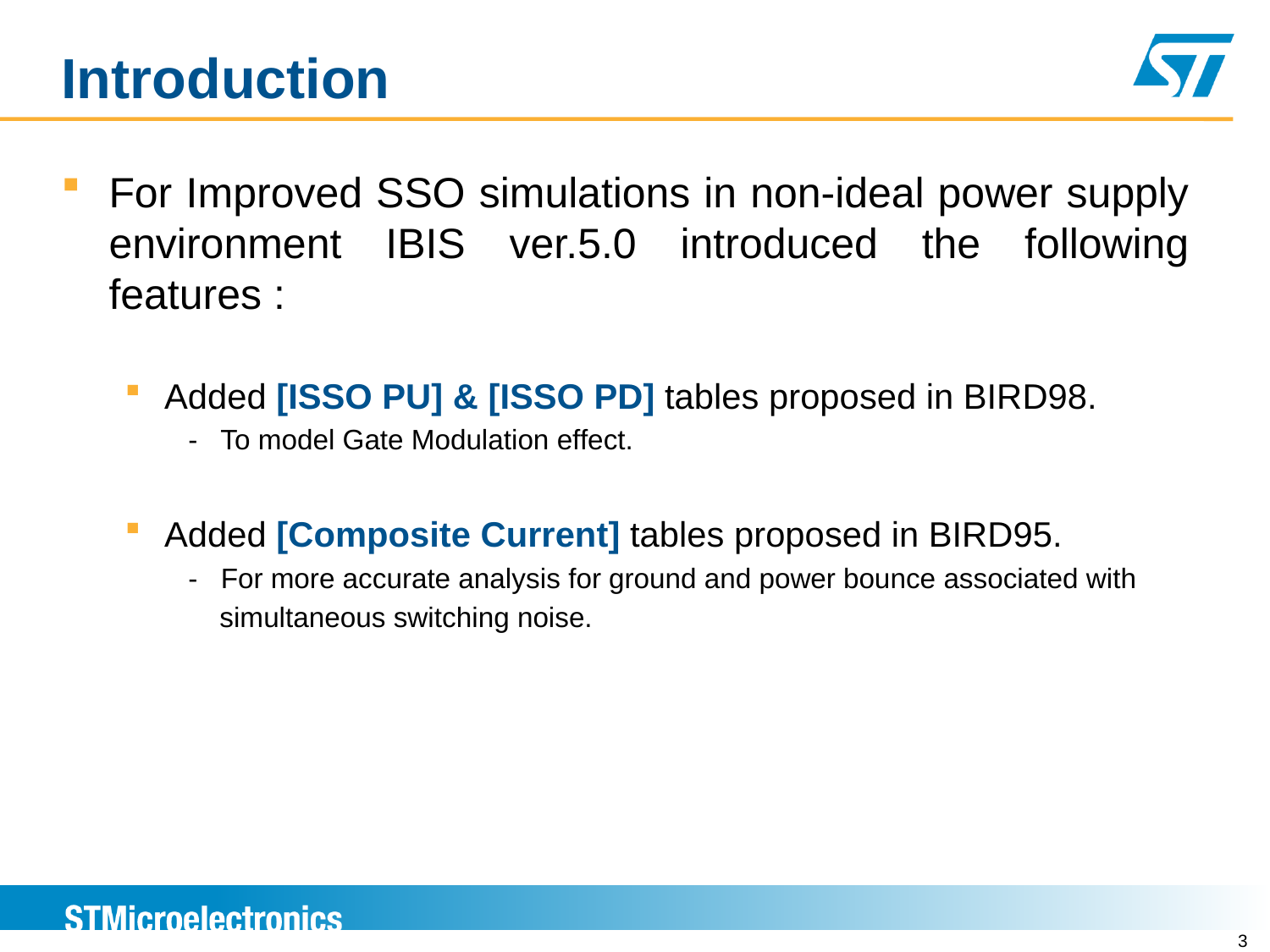

# Introduction
For Improved SSO simulations in non-ideal power supply environment IBIS ver.5.0 introduced the following features :

Added [ISSO PU] & [ISSO PD] tables proposed in BIRD98.
-   To model Gate Modulation effect.

Added [Composite Current] tables proposed in BIRD95.
-   For more accurate analysis for ground and power bounce associated with
    simultaneous switching noise.

3